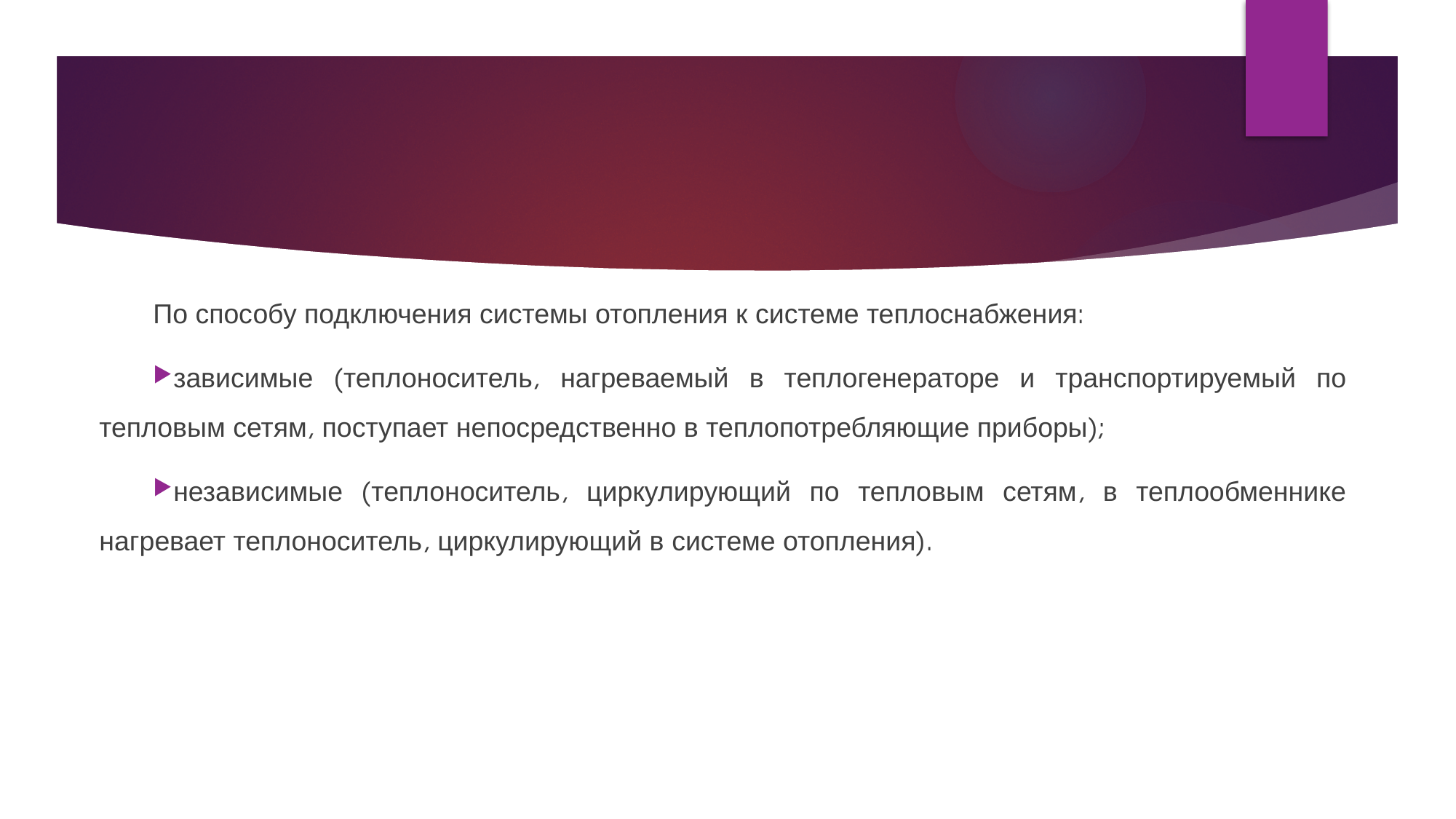

#
По способу подключения системы отопления к системе теплоснабжения:
зависимые (теплоноситель, нагреваемый в теплогенераторе и транспортируемый по тепловым сетям, поступает непосредственно в теплопотребляющие приборы);
независимые (теплоноситель, циркулирующий по тепловым сетям, в теплообменнике нагревает теплоноситель, циркулирующий в системе отопления).